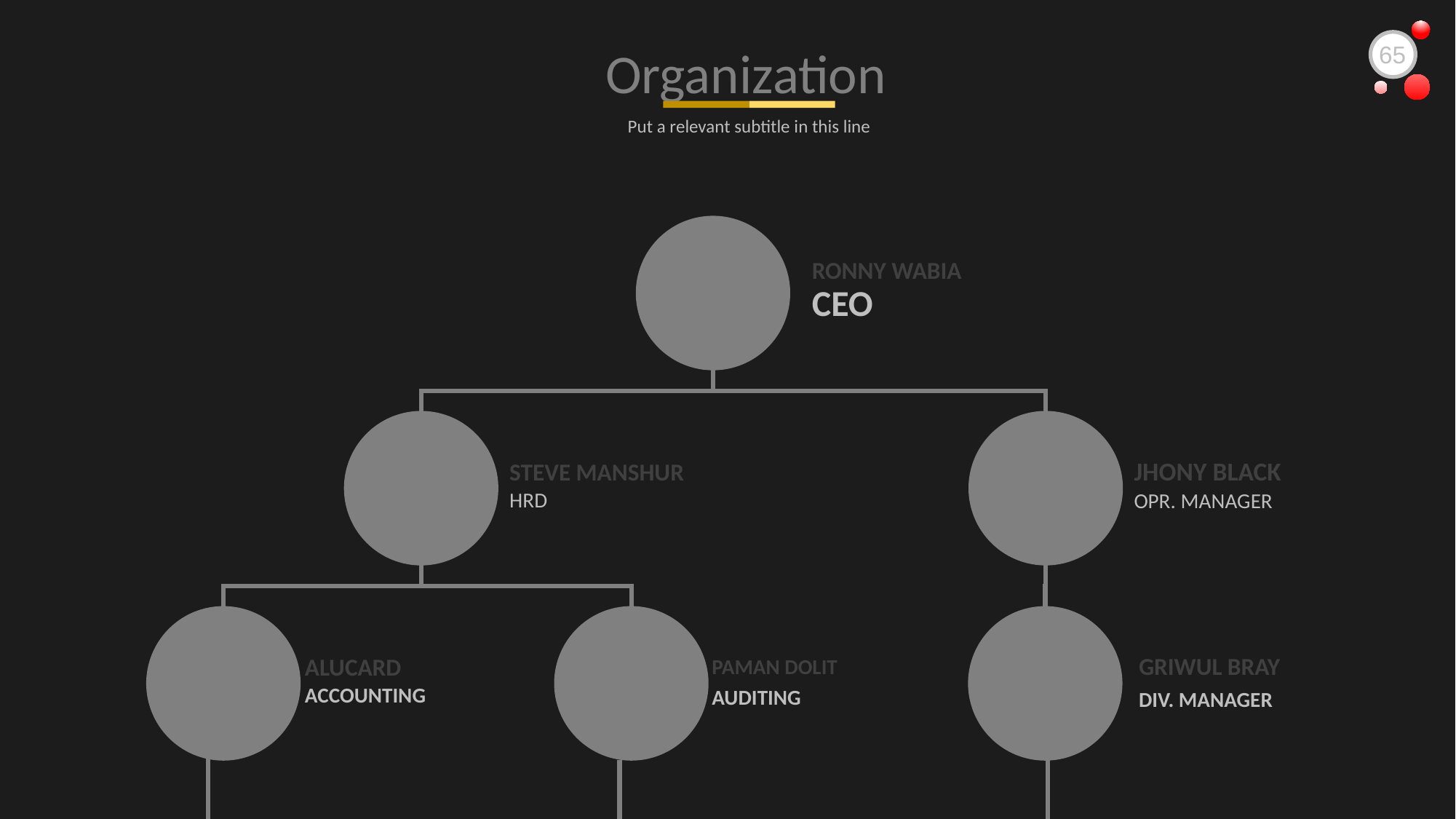

Organization

65

Put a relevant subtitle in this line
RONNY WABIA
CEO

STEVE MANSHUR
HRD
JHONY BLACK
OPR. MANAGER

ALUCARD
ACCOUNTING
PAMAN DOLIT
AUDITING
GRIWUL BRAY
DIV. MANAGER